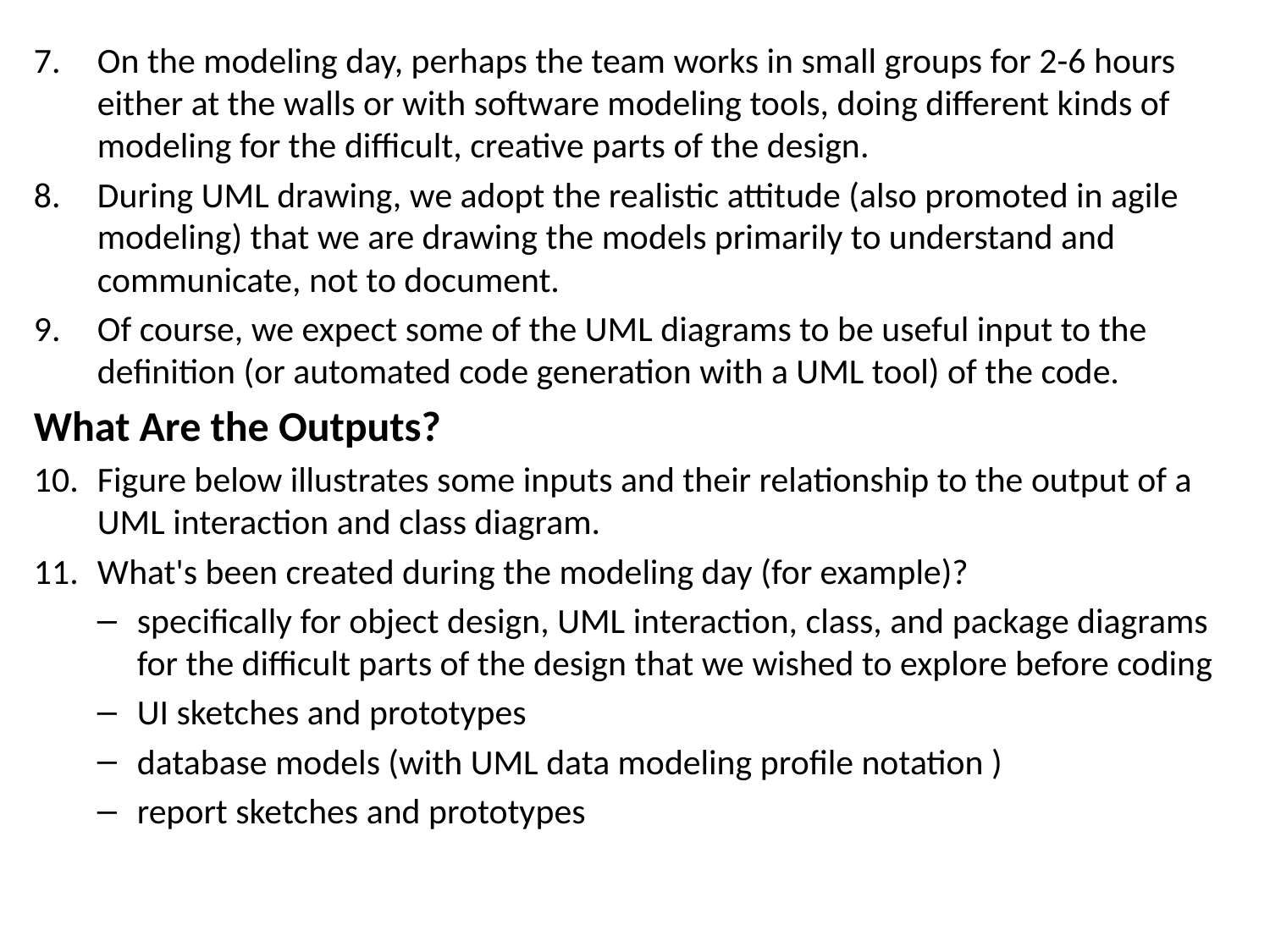

On the modeling day, perhaps the team works in small groups for 2-6 hours either at the walls or with software modeling tools, doing different kinds of modeling for the difficult, creative parts of the design.
During UML drawing, we adopt the realistic attitude (also promoted in agile modeling) that we are drawing the models primarily to understand and communicate, not to document.
Of course, we expect some of the UML diagrams to be useful input to the definition (or automated code generation with a UML tool) of the code.
What Are the Outputs?
Figure below illustrates some inputs and their relationship to the output of a UML interaction and class diagram.
What's been created during the modeling day (for example)?
specifically for object design, UML interaction, class, and package diagrams for the difficult parts of the design that we wished to explore before coding
UI sketches and prototypes
database models (with UML data modeling profile notation )
report sketches and prototypes